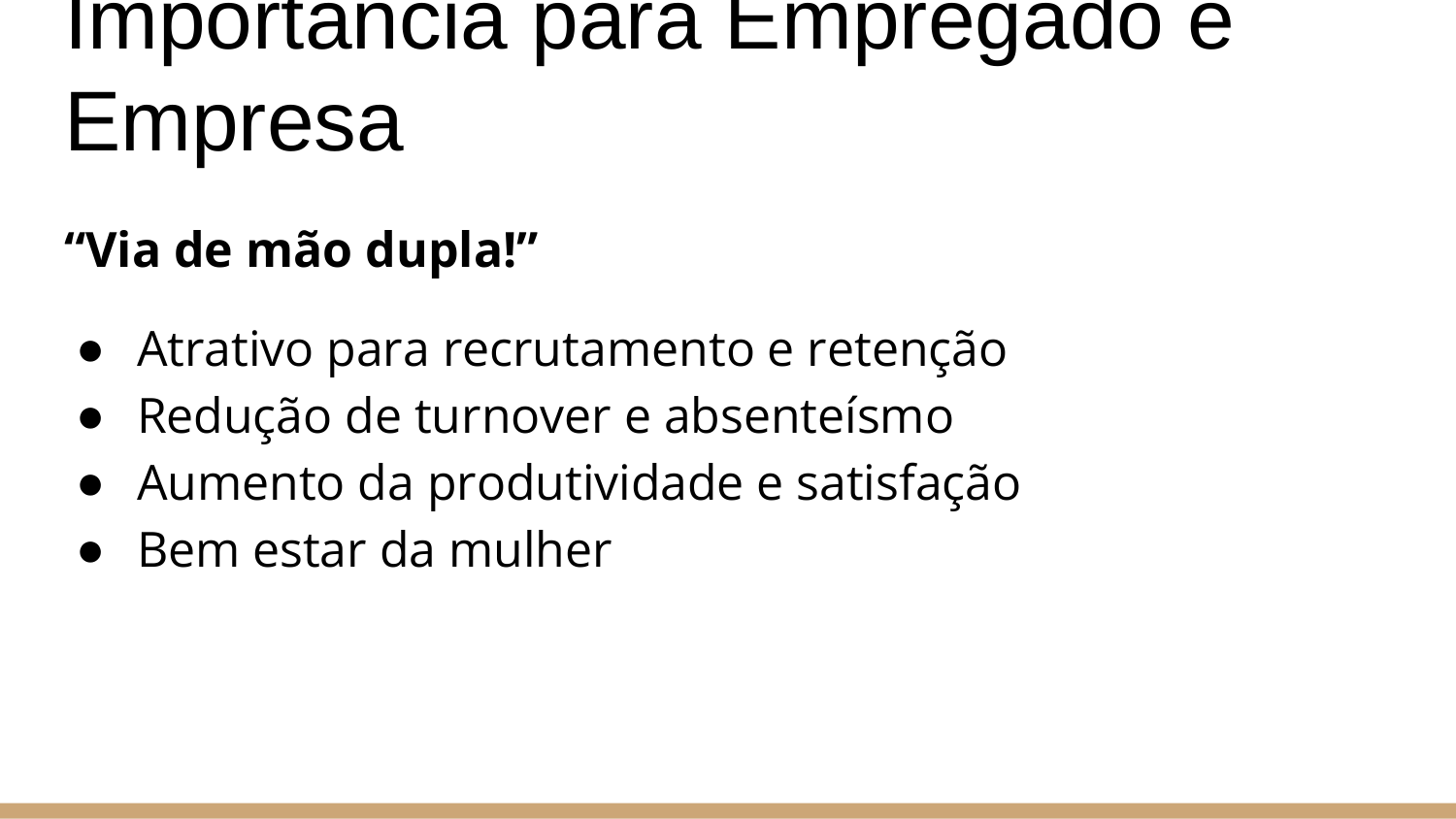

# Importância para Empregado e Empresa
“Via de mão dupla!”
Atrativo para recrutamento e retenção
Redução de turnover e absenteísmo
Aumento da produtividade e satisfação
Bem estar da mulher